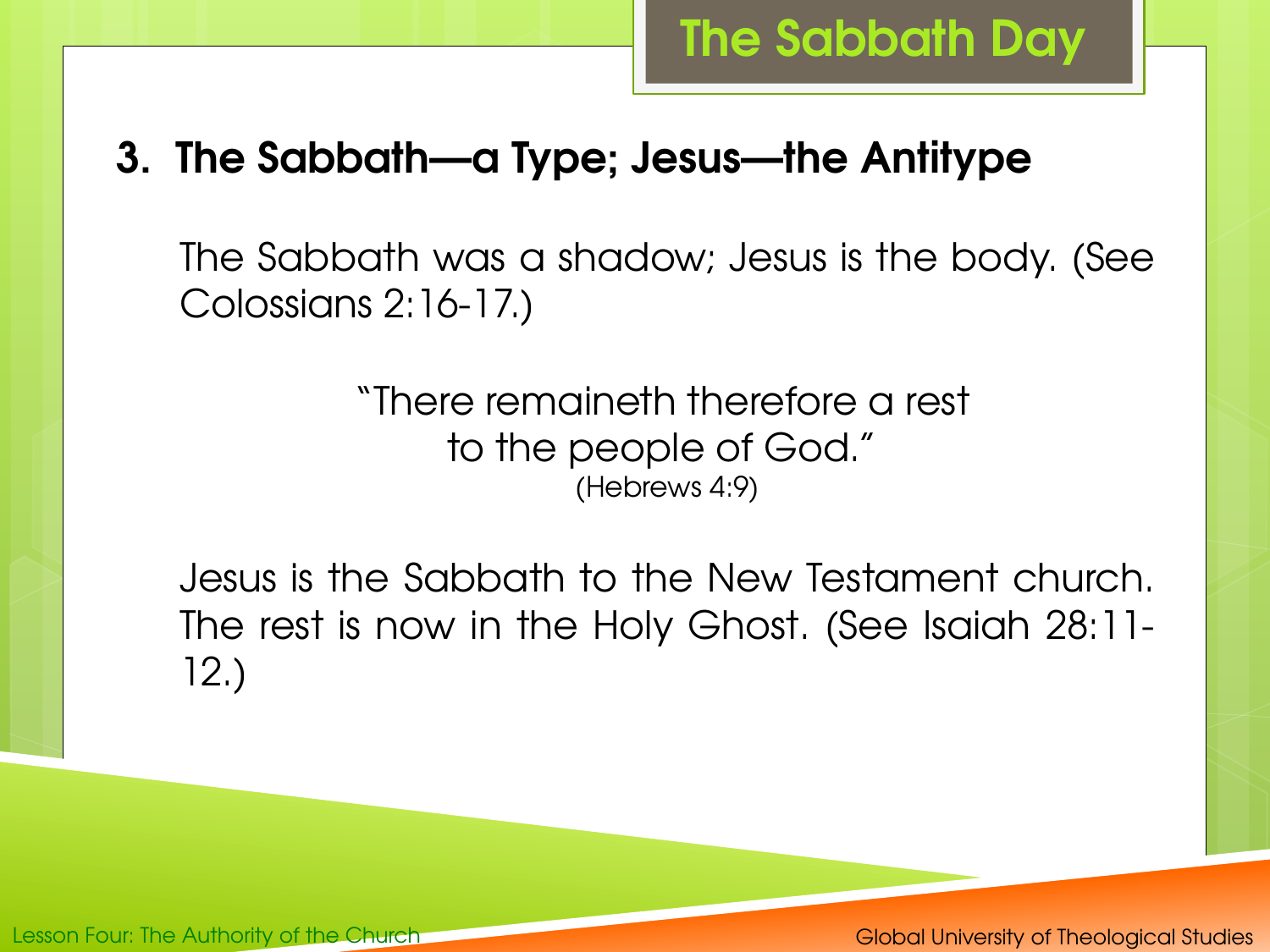

The Sabbath Day
3.  The Sabbath—a Type; Jesus—the Antitype

The Sabbath was a shadow; Jesus is the body. (See Colossians 2:16-17.)

“There remaineth therefore a rest
to the people of God.”
(Hebrews 4:9)

Jesus is the Sabbath to the New Testament church. The rest is now in the Holy Ghost. (See Isaiah 28:11-12.)
Lesson Four: The Authority of the Church
 Global University of Theological Studies